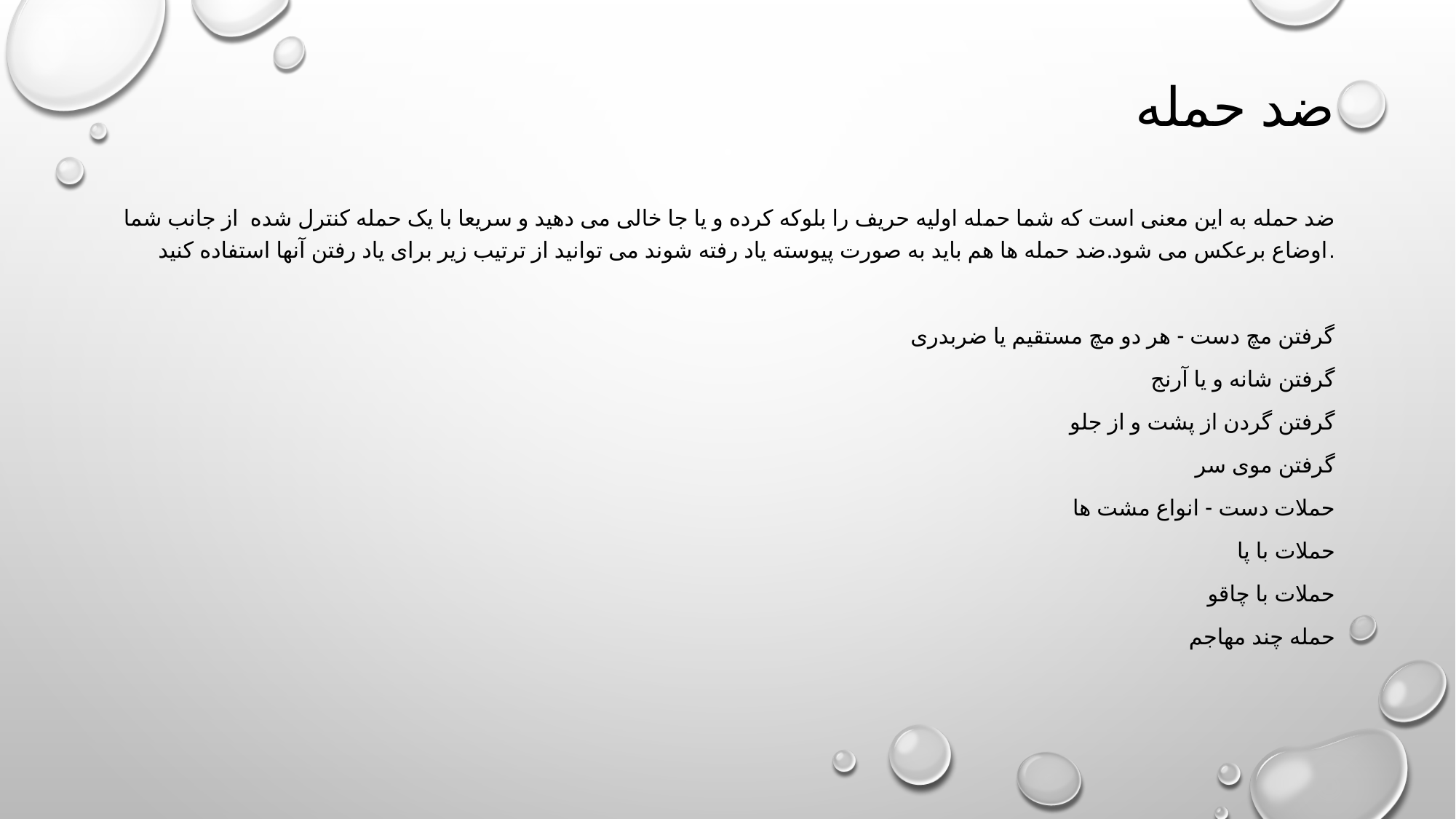

# ضد حمله
ضد حمله به این معنی است که شما حمله اولیه حریف را بلوکه کرده و یا جا خالی می دهید و سریعا با یک حمله کنترل شده  از جانب شما اوضاع برعکس می شود.ضد حمله ها هم باید به صورت پیوسته یاد رفته شوند می توانید از ترتیب زیر برای یاد رفتن آنها استفاده کنید.

گرفتن مچ دست - هر دو مچ مستقیم یا ضربدری
گرفتن شانه و یا آرنج
گرفتن گردن از پشت و از جلو
گرفتن موی سر
حملات دست - انواع مشت ها
حملات با پا
حملات با چاقو
حمله چند مهاجم